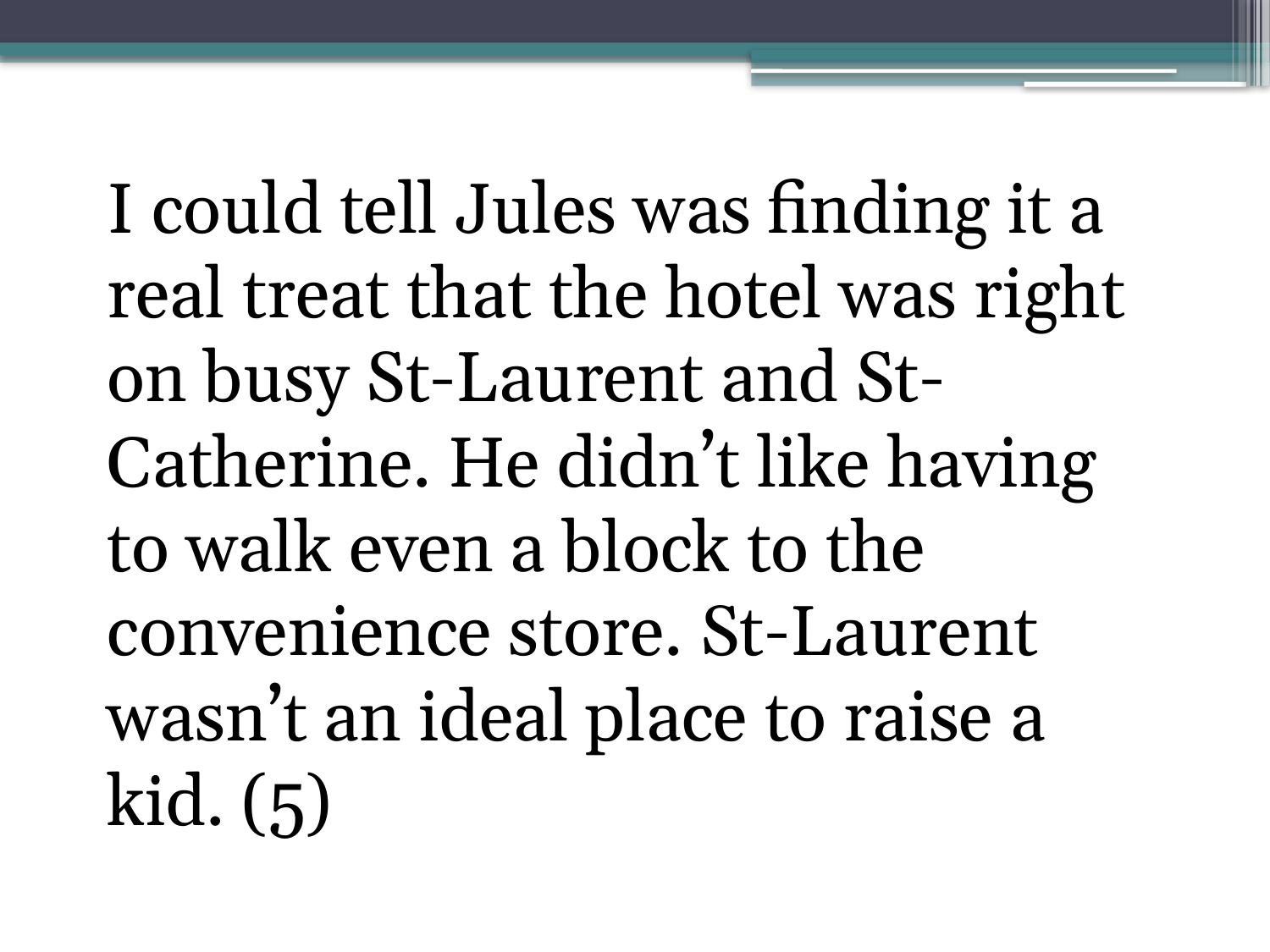

I could tell Jules was finding it a real treat that the hotel was right on busy St-Laurent and St-Catherine. He didn’t like having to walk even a block to the convenience store. St-Laurent wasn’t an ideal place to raise a kid. (5)